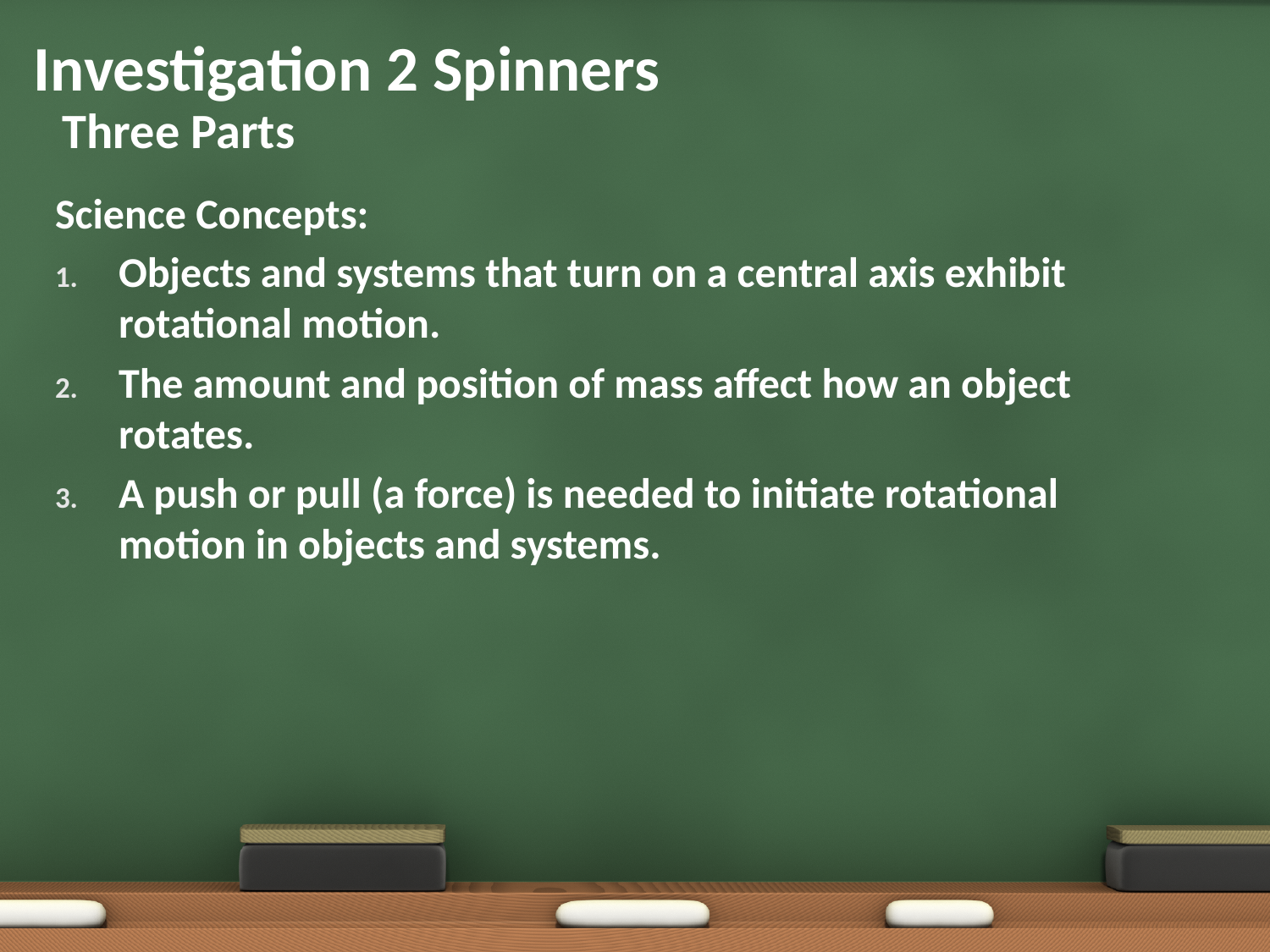

# Investigation 2 Spinners
Three Parts
Science Concepts:
Objects and systems that turn on a central axis exhibit rotational motion.
The amount and position of mass affect how an object rotates.
A push or pull (a force) is needed to initiate rotational motion in objects and systems.